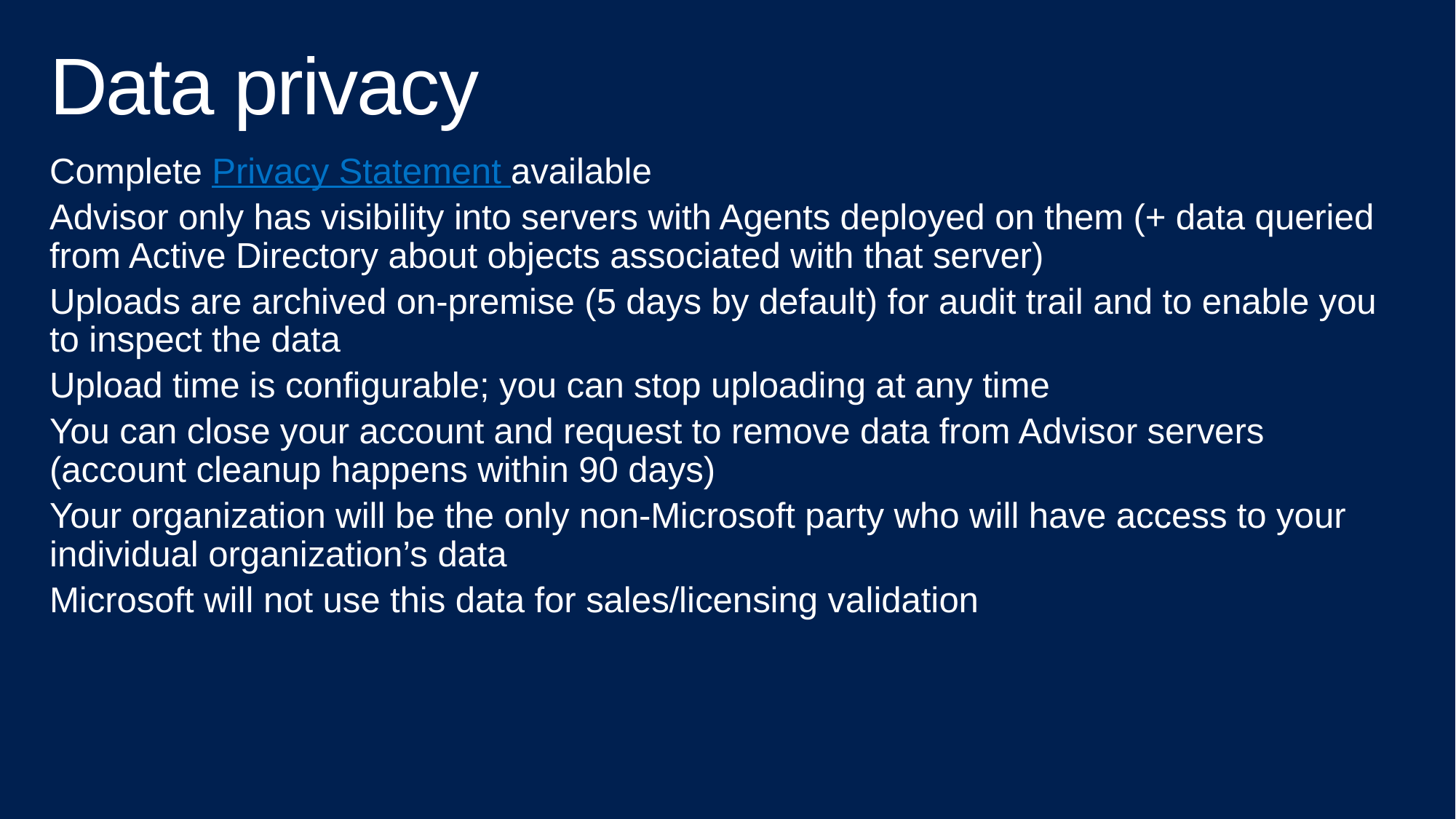

# Data privacy
Complete Privacy Statement available
Advisor only has visibility into servers with Agents deployed on them (+ data queried from Active Directory about objects associated with that server)
Uploads are archived on-premise (5 days by default) for audit trail and to enable you to inspect the data
Upload time is configurable; you can stop uploading at any time
You can close your account and request to remove data from Advisor servers (account cleanup happens within 90 days)
Your organization will be the only non-Microsoft party who will have access to your individual organization’s data
Microsoft will not use this data for sales/licensing validation